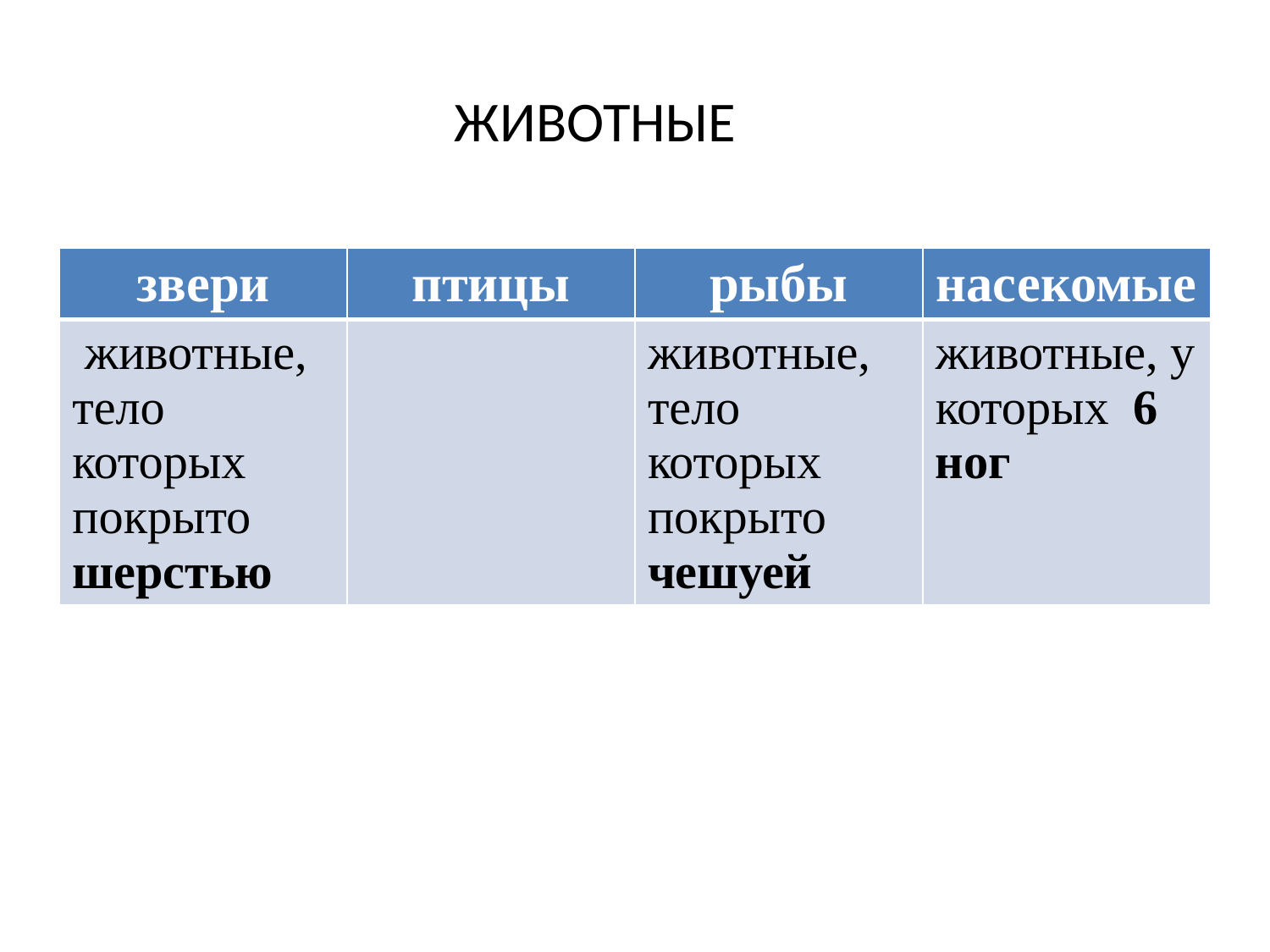

ЖИВОТНЫЕ

| звери | птицы | рыбы | насекомые |
| --- | --- | --- | --- |
| животные, тело которых покрыто шерстью |  | животные, тело которых покрыто чешуей | животные, у которых 6 ног |